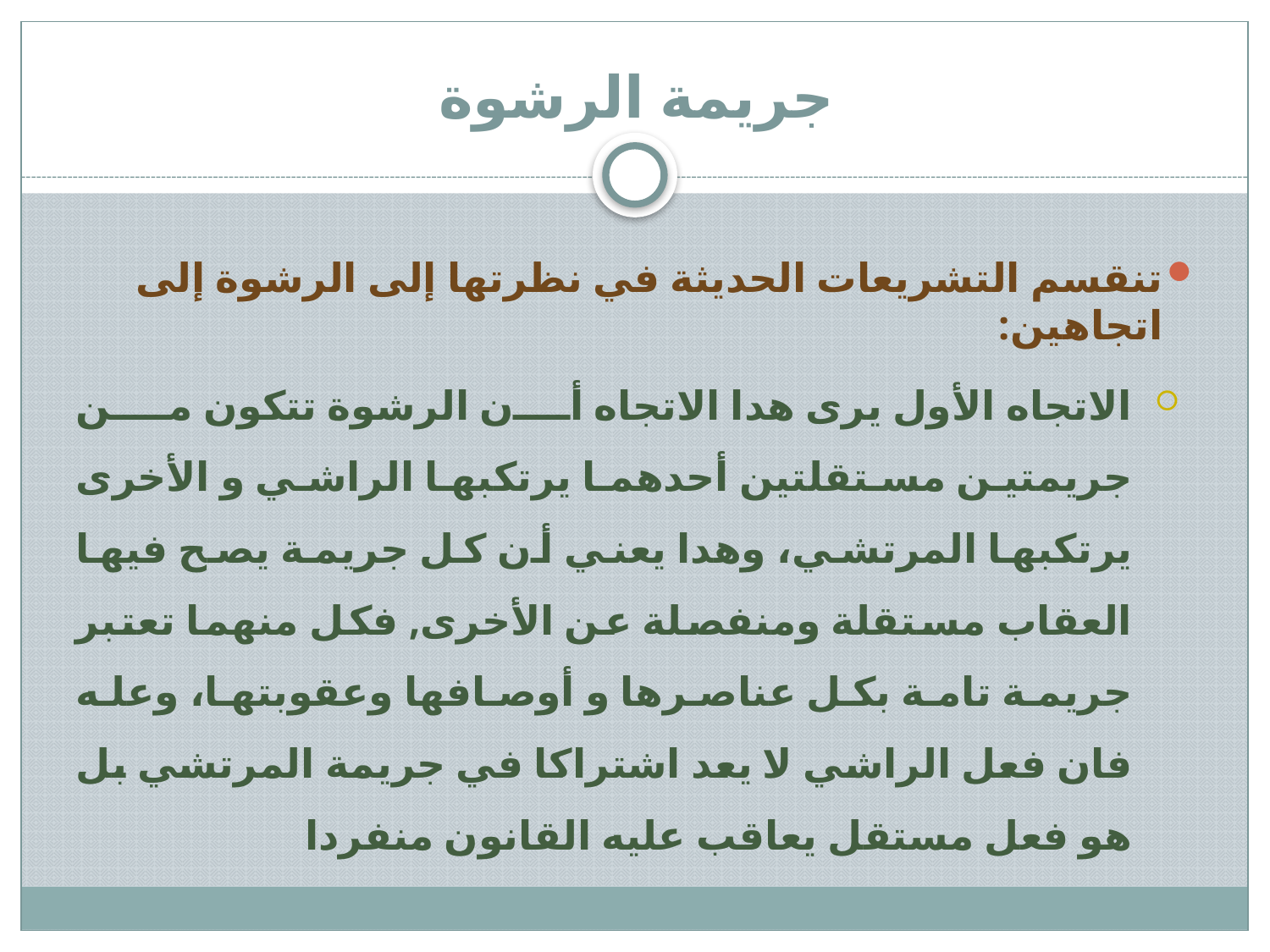

# جريمة الرشوة
تنقسم التشريعات الحديثة في نظرتها إلى الرشوة إلى اتجاهين:
الاتجاه الأول يرى هدا الاتجاه أن الرشوة تتكون من جريمتين مستقلتين أحدهما يرتكبها الراشي و الأخرى يرتكبها المرتشي، وهدا يعني أن كل جريمة يصح فيها العقاب مستقلة ومنفصلة عن الأخرى, فكل منهما تعتبر جريمة تامة بكل عناصرها و أوصافها وعقوبتها، وعله فان فعل الراشي لا يعد اشتراكا في جريمة المرتشي بل هو فعل مستقل يعاقب عليه القانون منفردا